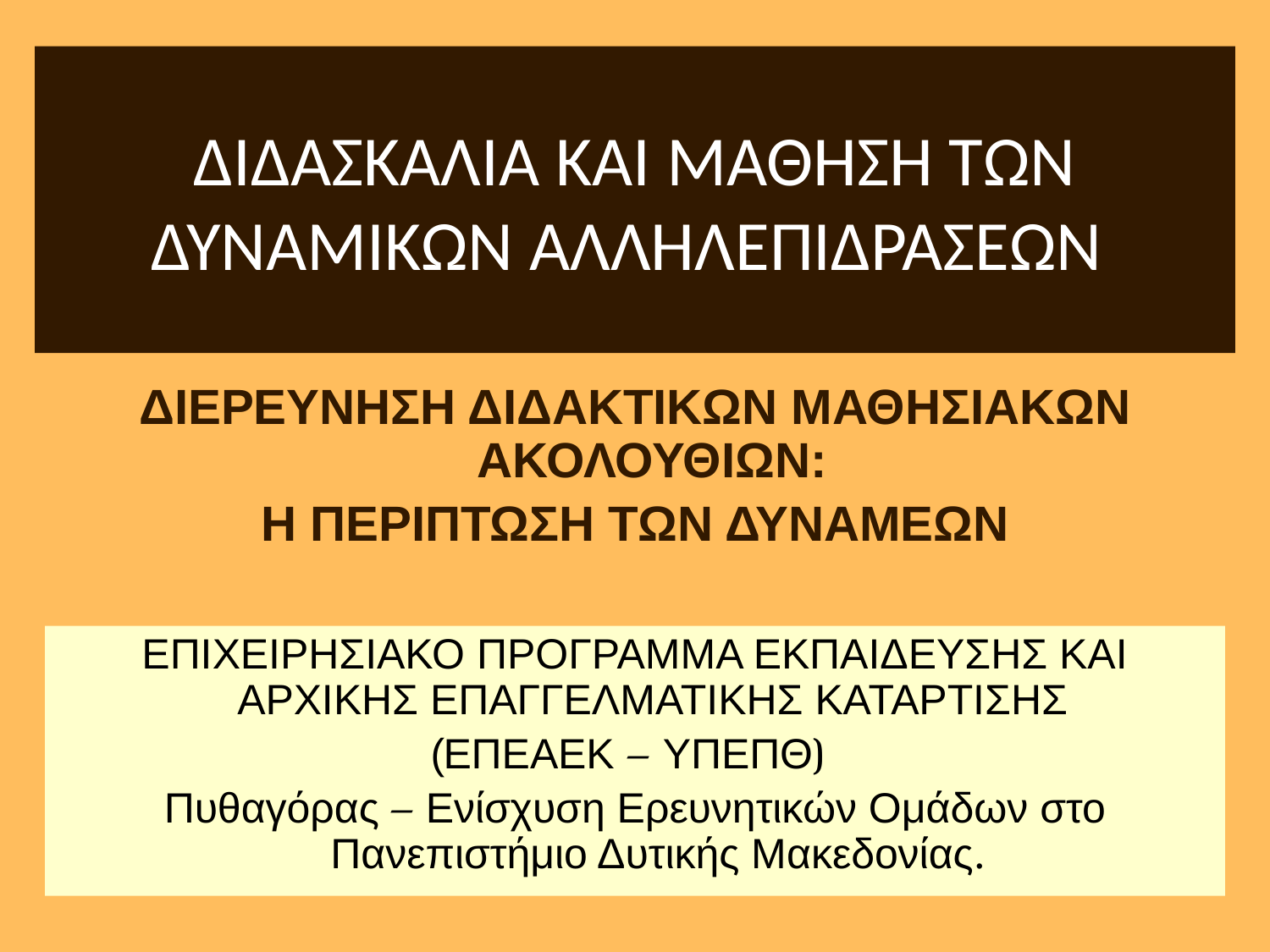

# ΔΙΔΑΣΚΑΛΙΑ ΚΑΙ ΜΑΘΗΣΗ ΤΩΝ ΔΥΝΑΜΙΚΩΝ ΑΛΛΗΛΕΠΙΔΡΑΣΕΩΝ
ΔΙΕΡΕΥΝΗΣΗ ΔΙΔΑΚΤΙΚΩΝ ΜΑΘΗΣΙΑΚΩΝ ΑΚΟΛΟΥΘΙΩΝ:
Η ΠΕΡΙΠΤΩΣΗ ΤΩΝ ΔΥΝΑΜΕΩΝ
ΕΠΙΧΕΙΡΗΣΙΑΚΟ ΠΡΟΓΡΑΜΜΑ ΕΚΠΑΙΔΕΥΣΗΣ ΚΑΙ ΑΡΧΙΚΗΣ ΕΠΑΓΓΕΛΜΑΤΙΚΗΣ ΚΑΤΑΡΤΙΣΗΣ
(ΕΠΕΑΕΚ – ΥΠΕΠΘ)
Πυθαγόρας – Ενίσχυση Ερευνητικών Ομάδων στο Πανεπιστήμιο Δυτικής Μακεδονίας.